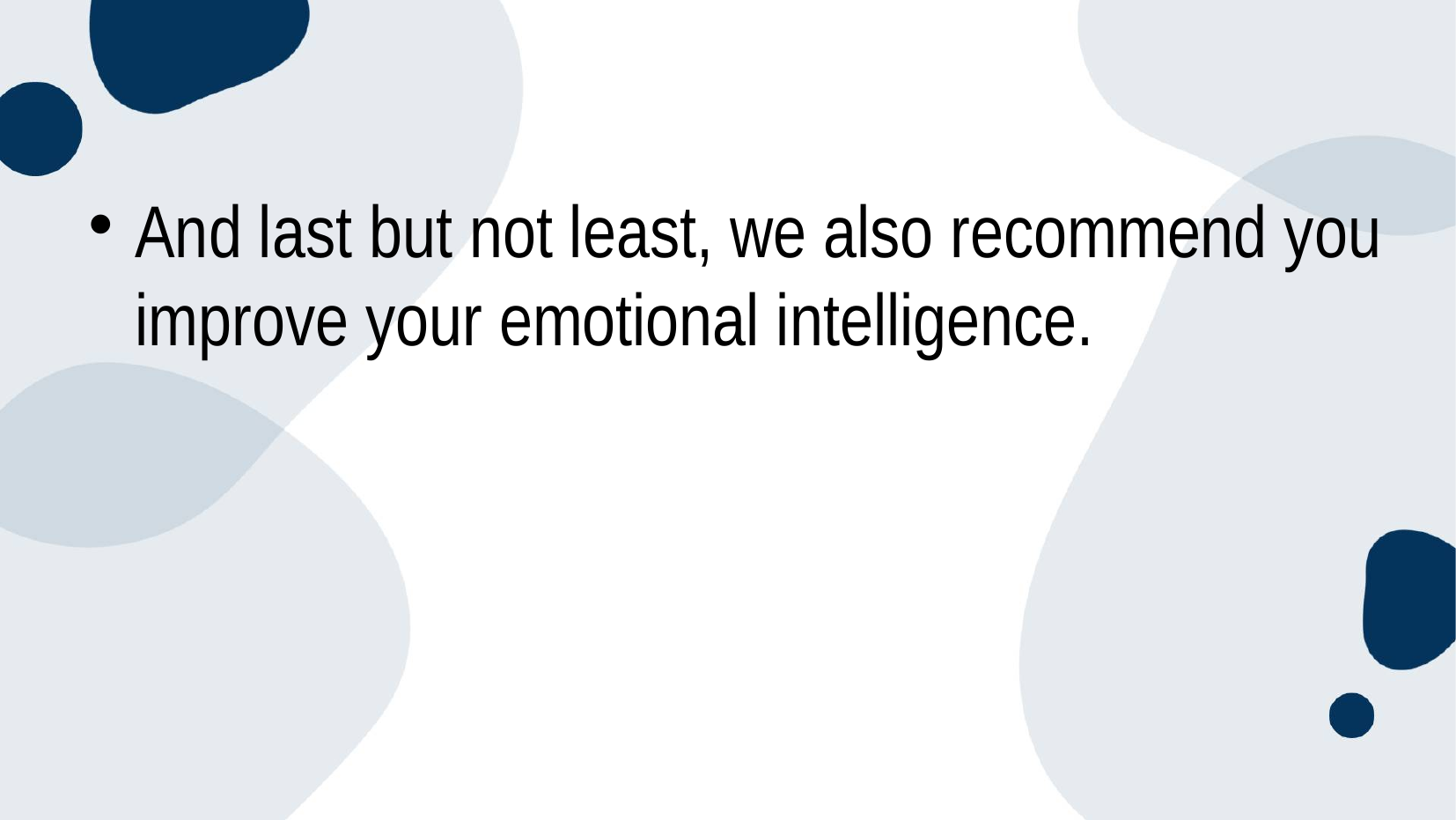

#
And last but not least, we also recommend you improve your emotional intelligence.